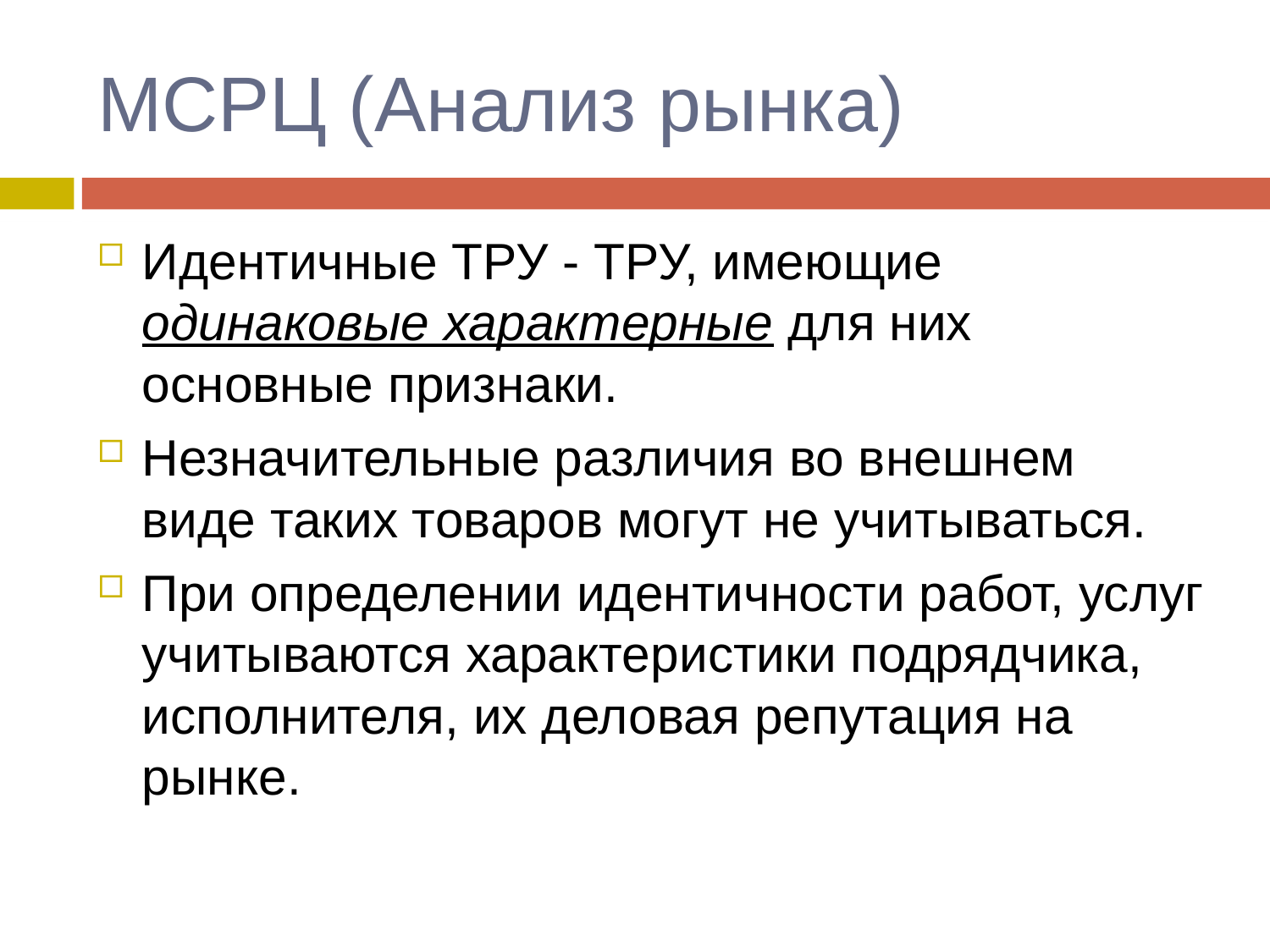

# МСРЦ (Анализ рынка)
Идентичные ТРУ - ТРУ, имеющие одинаковые характерные для них основные признаки.
Незначительные различия во внешнем виде таких товаров могут не учитываться.
При определении идентичности работ, услуг учитываются характеристики подрядчика, исполнителя, их деловая репутация на рынке.